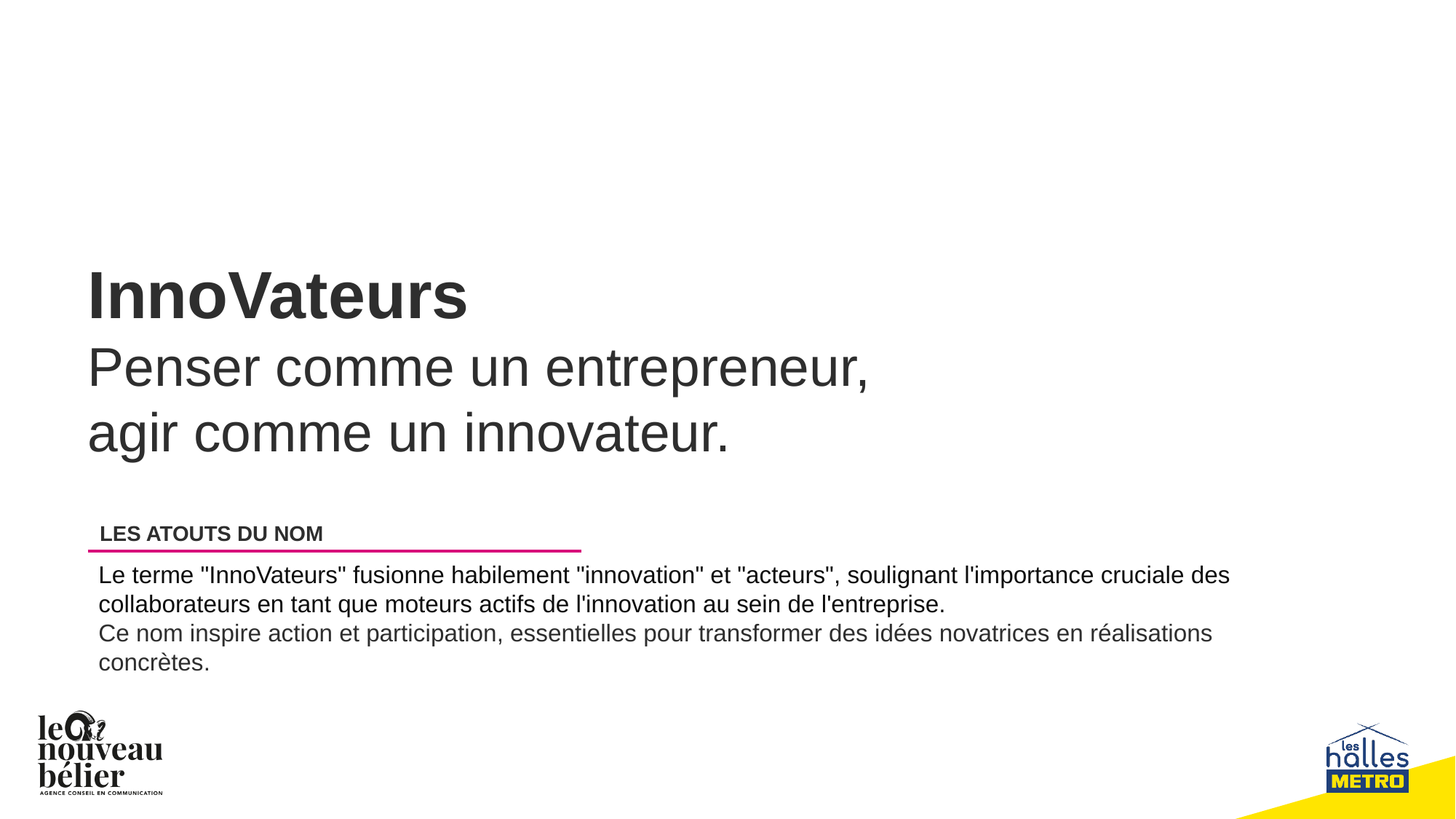

# InnoVateurs Penser comme un entrepreneur, agir comme un innovateur.
LES ATOUTS DU NOM
Le terme "InnoVateurs" fusionne habilement "innovation" et "acteurs", soulignant l'importance cruciale des collaborateurs en tant que moteurs actifs de l'innovation au sein de l'entreprise.
Ce nom inspire action et participation, essentielles pour transformer des idées novatrices en réalisations concrètes.